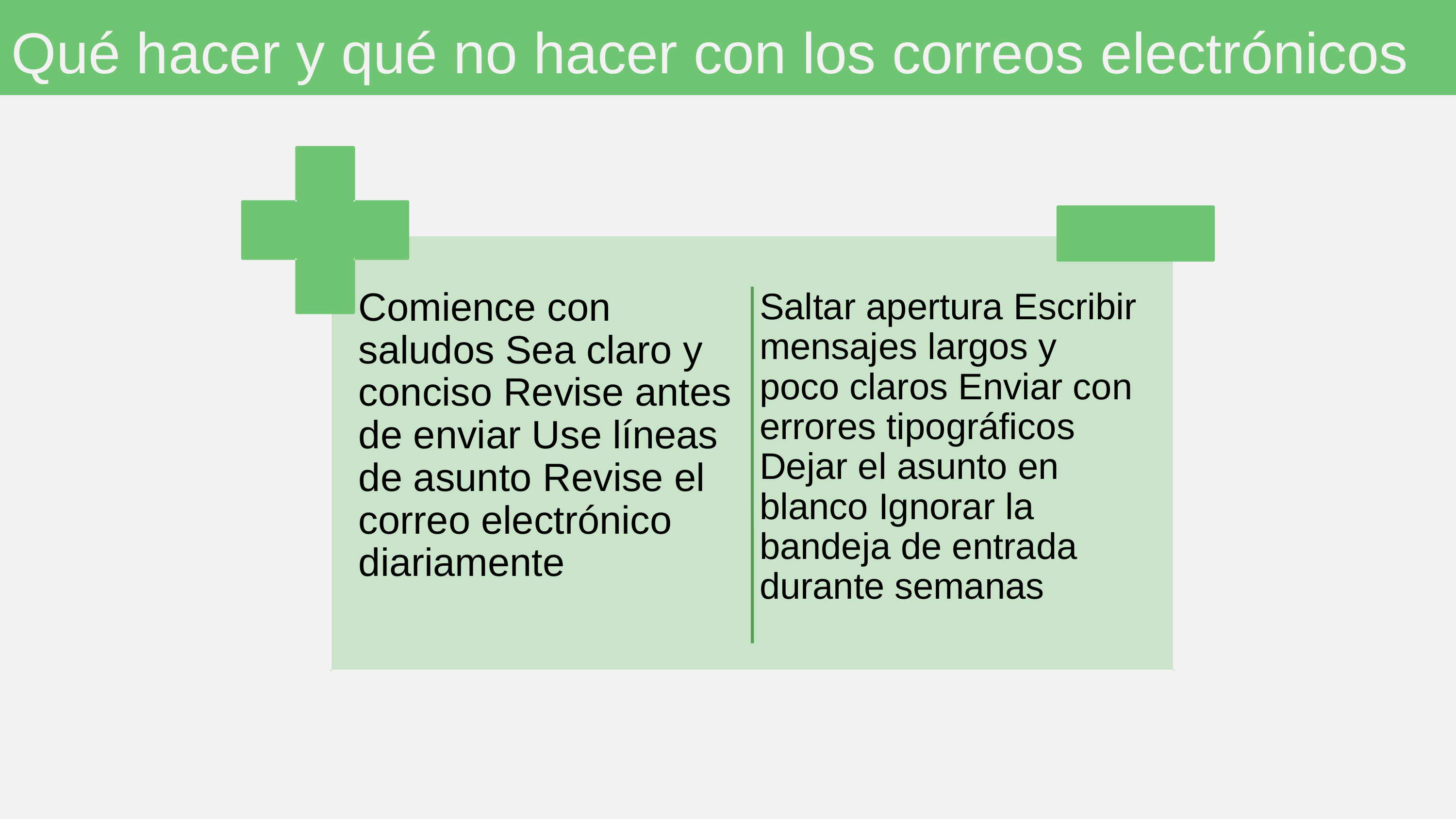

Qué hacer y qué no hacer con los correos electrónicos

Comience con saludos Sea claro y conciso Revise antes de enviar Use líneas de asunto Revise el correo electrónico diariamente
Saltar apertura Escribir mensajes largos y poco claros Enviar con errores tipográficos Dejar el asunto en blanco Ignorar la bandeja de entrada durante semanas